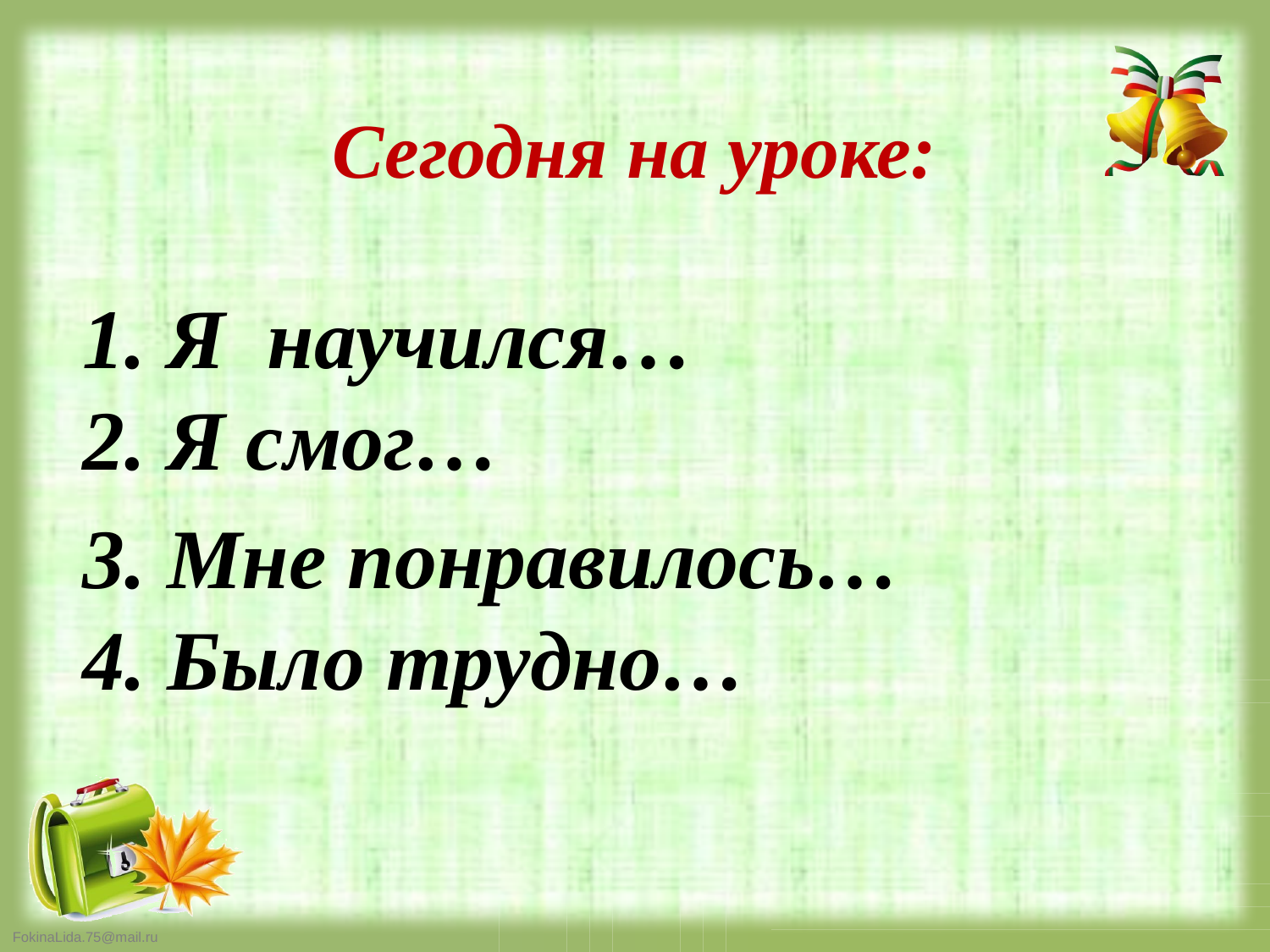

# Сегодня на уроке:
1. Я  научился…
2. Я смог…
3. Мне понравилось…
4. Было трудно…